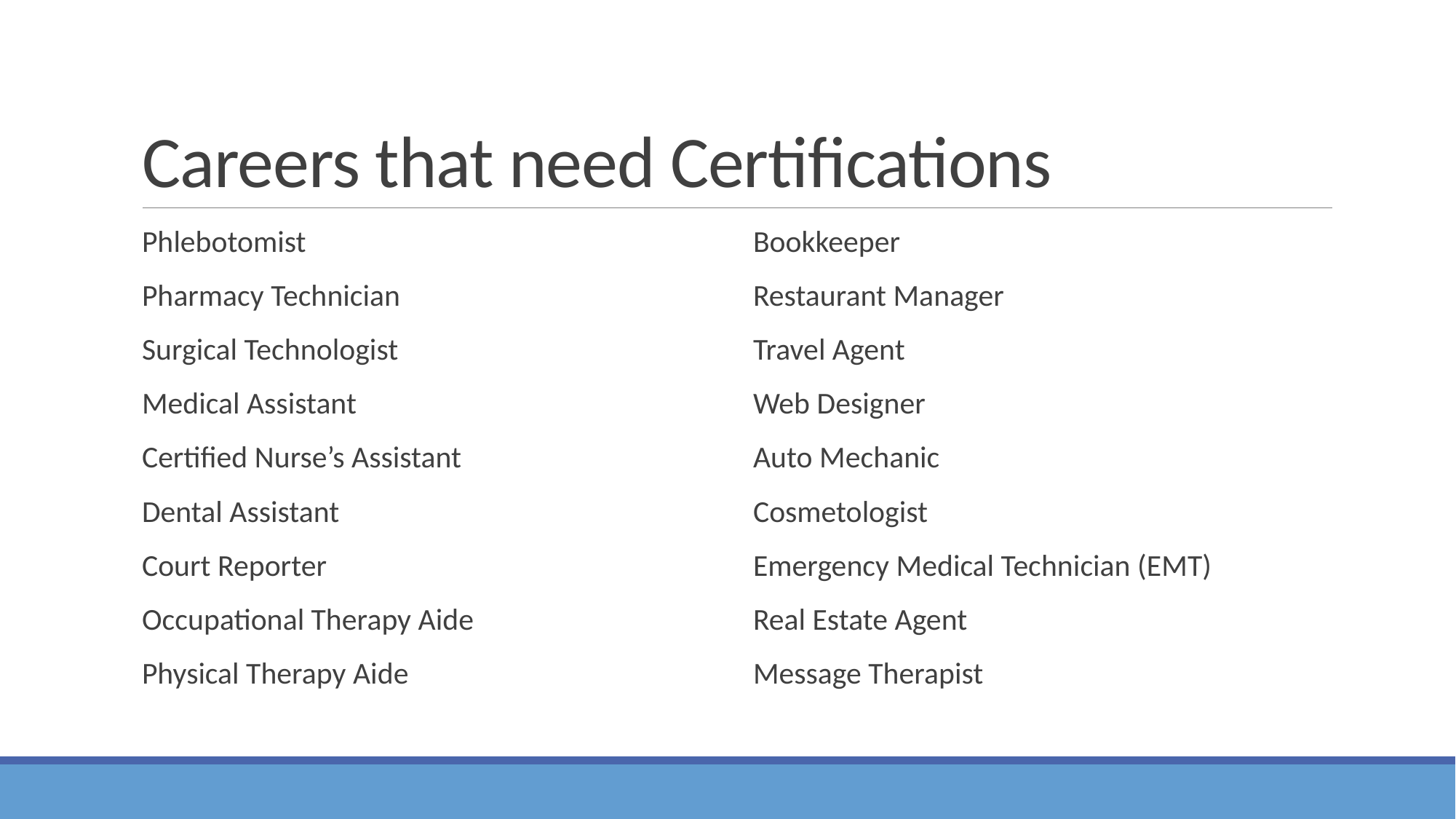

# Careers that need Certifications
Phlebotomist
Pharmacy Technician
Surgical Technologist
Medical Assistant
Certified Nurse’s Assistant
Dental Assistant
Court Reporter
Occupational Therapy Aide
Physical Therapy Aide

Bookkeeper
Restaurant Manager
Travel Agent
Web Designer
Auto Mechanic
Cosmetologist
Emergency Medical Technician (EMT)
Real Estate Agent
Message Therapist